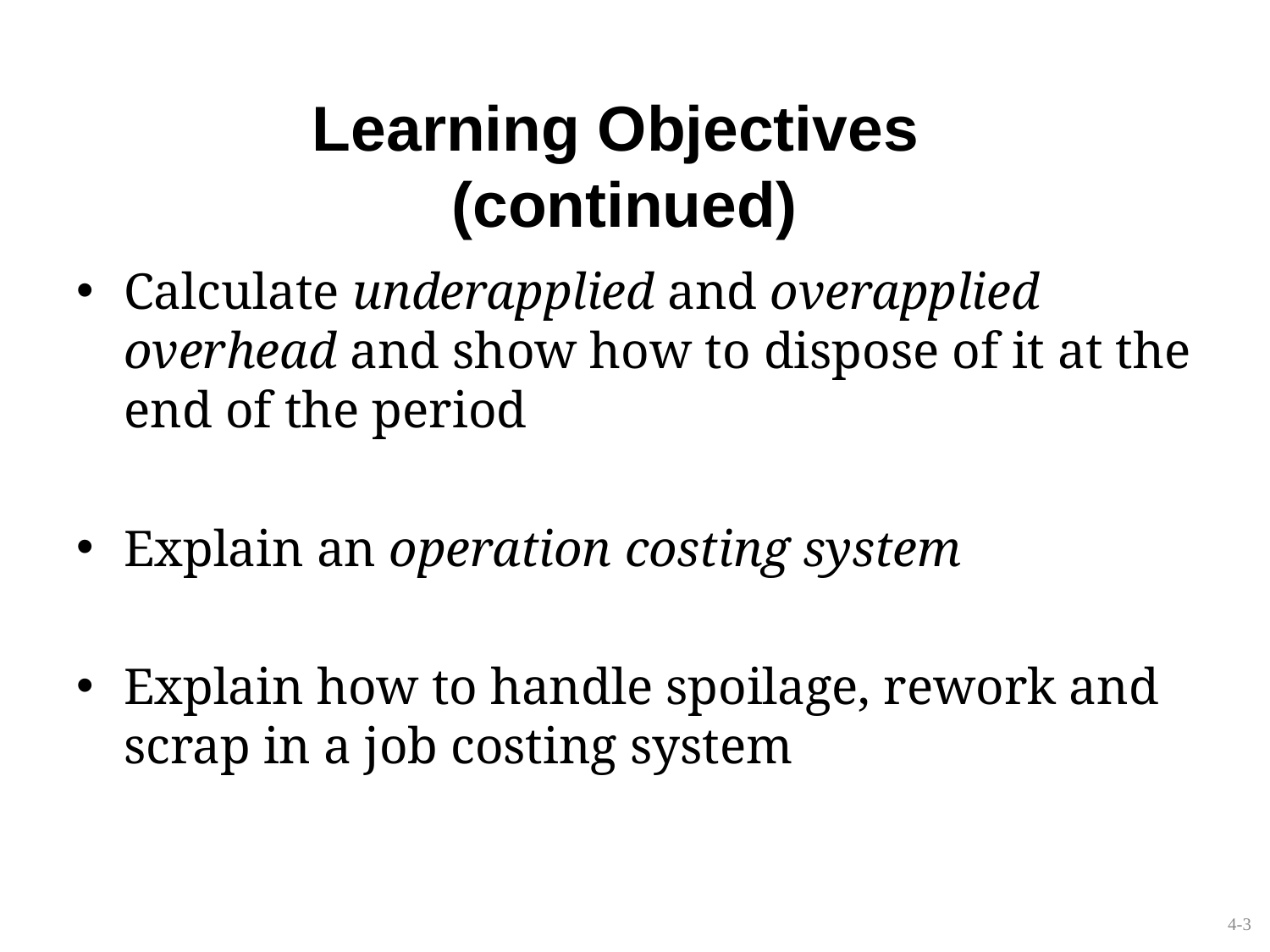

# Learning Objectives (continued)
Calculate underapplied and overapplied overhead and show how to dispose of it at the end of the period

Explain an operation costing system

Explain how to handle spoilage, rework and scrap in a job costing system

4-3